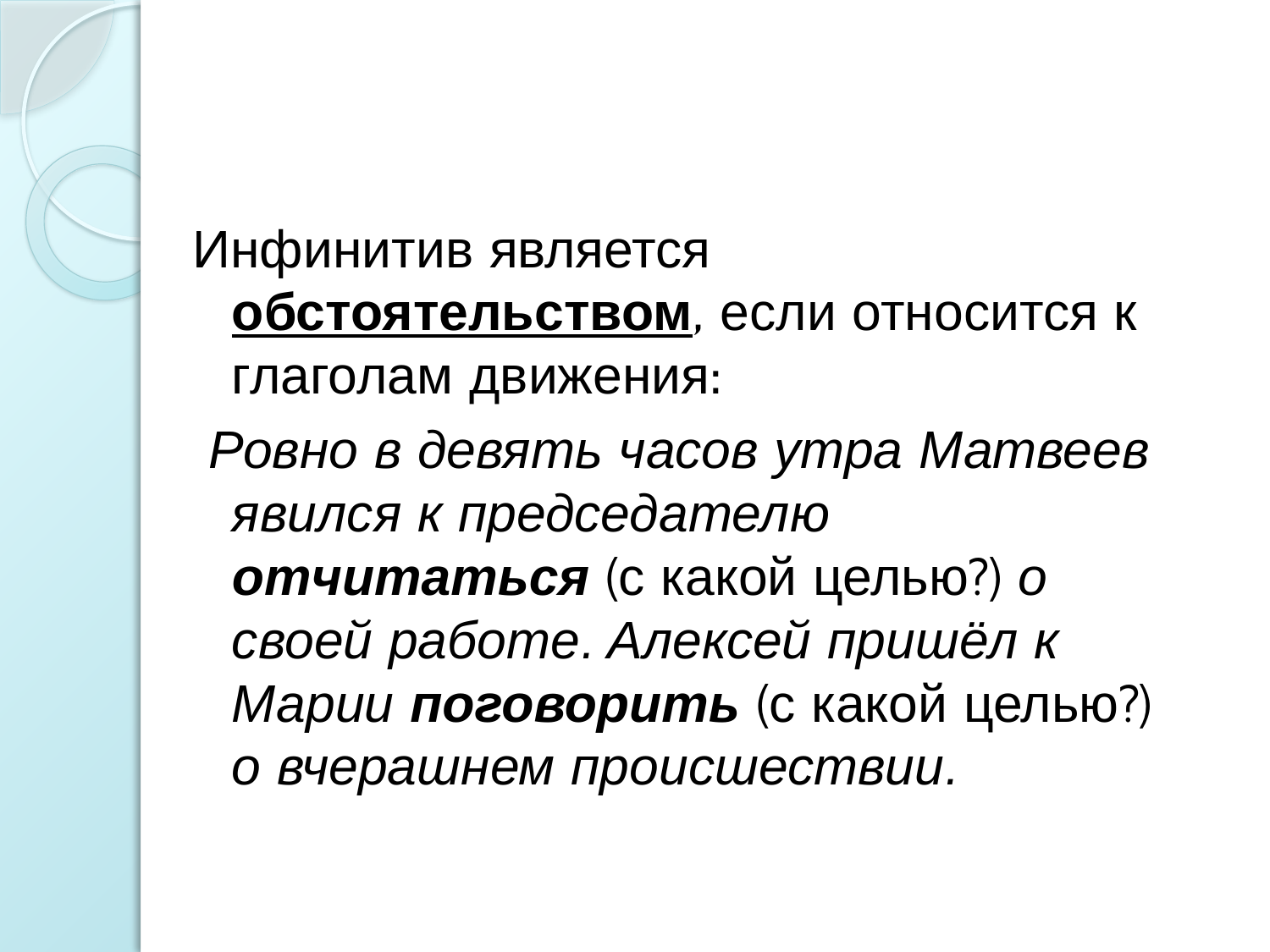

#
Инфинитив является обстоятельством, если относится к глаголам движения:
 Ровно в девять часов утра Матвеев явился к председателю отчитаться (с какой целью?) о своей работе. Алексей пришёл к Марии поговорить (с какой целью?) о вчерашнем происшествии.